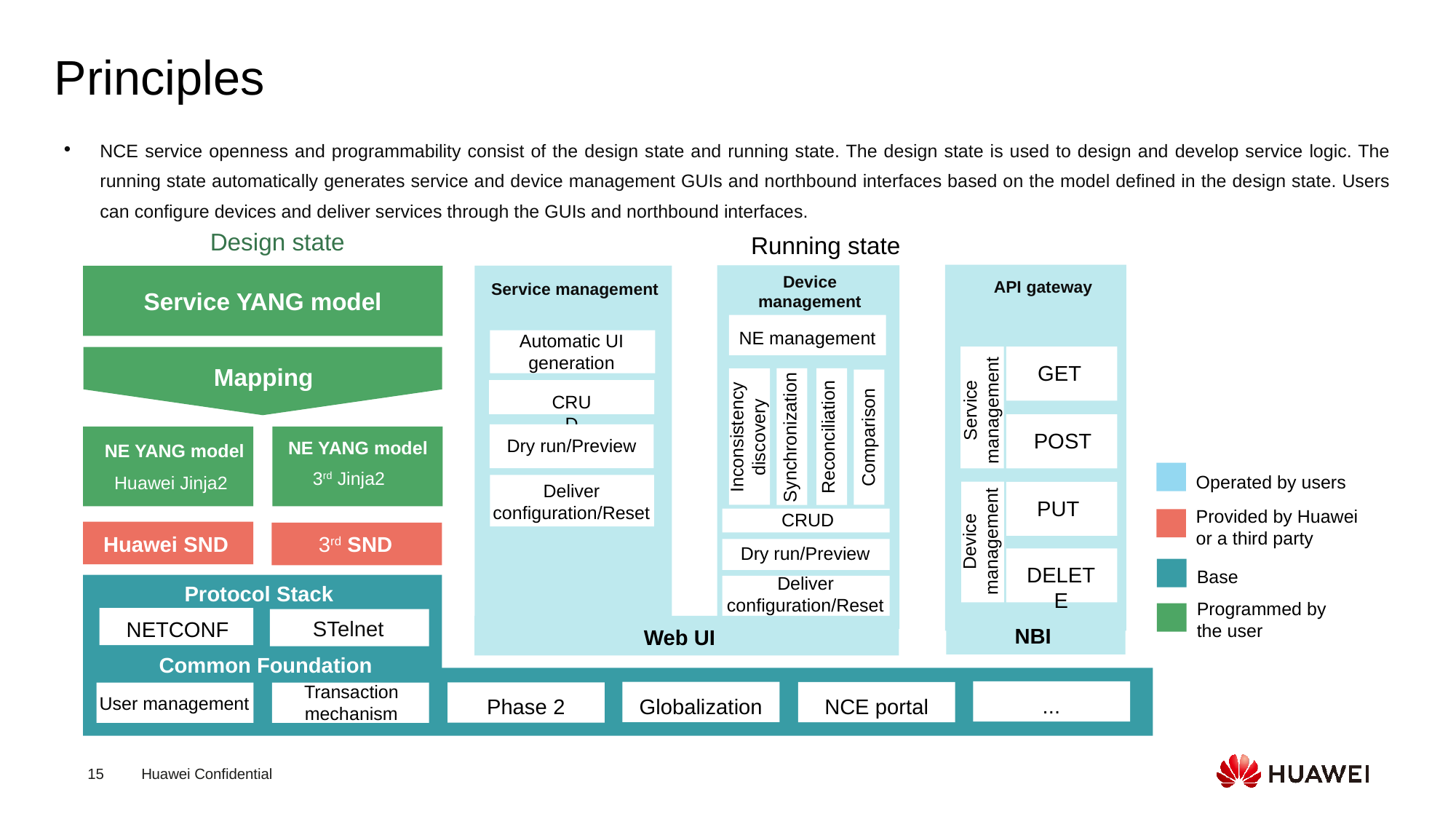

# Principles
NCE service openness and programmability consist of the design state and running state. The design state is used to design and develop service logic. The running state automatically generates service and device management GUIs and northbound interfaces based on the model defined in the design state. Users can configure devices and deliver services through the GUIs and northbound interfaces.

Design state
Running state

Device management
Service YANG model
API gateway
Service management

NE management
Automatic UI generation

GET
Mapping

CRUD
Service management

Inconsistency discovery
POST

Synchronization
Reconciliation
Comparison

Dry run/Preview
NE YANG model
NE YANG model
3rd Jinja2

Operated by users
Huawei Jinja2

Deliver configuration/Reset

PUT
Provided by Huawei or a third party
CRUD

Device management

Huawei SND
3rd SND
Dry run/Preview

DELETE

Base
Deliver configuration/Reset
Protocol Stack

Programmed by the user

STelnet
NETCONF

NBI
Web UI
Common Foundation

Transaction mechanism

...

Globalization

NCE portal

Phase 2

User management